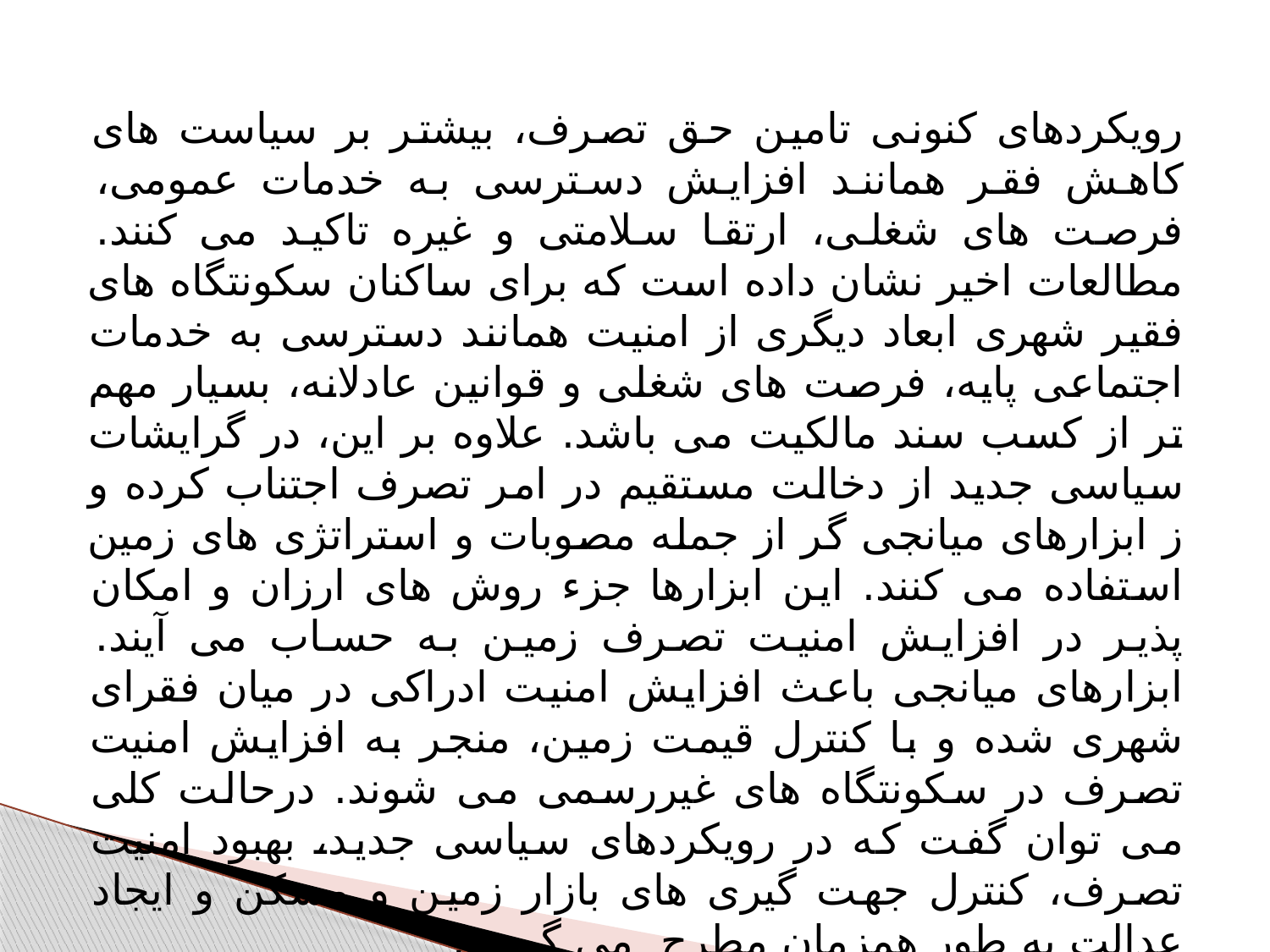

رویکردهای کنونی تامین حق تصرف، بیشتر بر سیاست های کاهش فقر همانند افزایش دسترسی به خدمات عمومی، فرصت های شغلی، ارتقا سلامتی و غیره تاکید می کنند. مطالعات اخیر نشان داده است که برای ساکنان سکونتگاه های فقیر شهری ابعاد دیگری از امنیت همانند دسترسی به خدمات اجتماعی پایه، فرصت های شغلی و قوانین عادلانه، بسیار مهم تر از کسب سند مالکیت می باشد. علاوه بر این، در گرایشات سیاسی جدید از دخالت مستقیم در امر تصرف اجتناب کرده و ز ابزارهای میانجی گر از جمله مصوبات و استراتژی های زمین استفاده می کنند. این ابزارها جزء روش های ارزان و امکان پذیر در افزایش امنیت تصرف زمین به حساب می آیند. ابزارهای میانجی باعث افزایش امنیت ادراکی در میان فقرای شهری شده و با کنترل قیمت زمین، منجر به افزایش امنیت تصرف در سکونتگاه های غیررسمی می شوند. درحالت کلی می توان گفت که در رویکردهای سیاسی جدید، بهبود امنیت تصرف، کنترل جهت گیری های بازار زمین و مسکن و ایجاد عدالت به طور همزمان مطرح  می گردند.